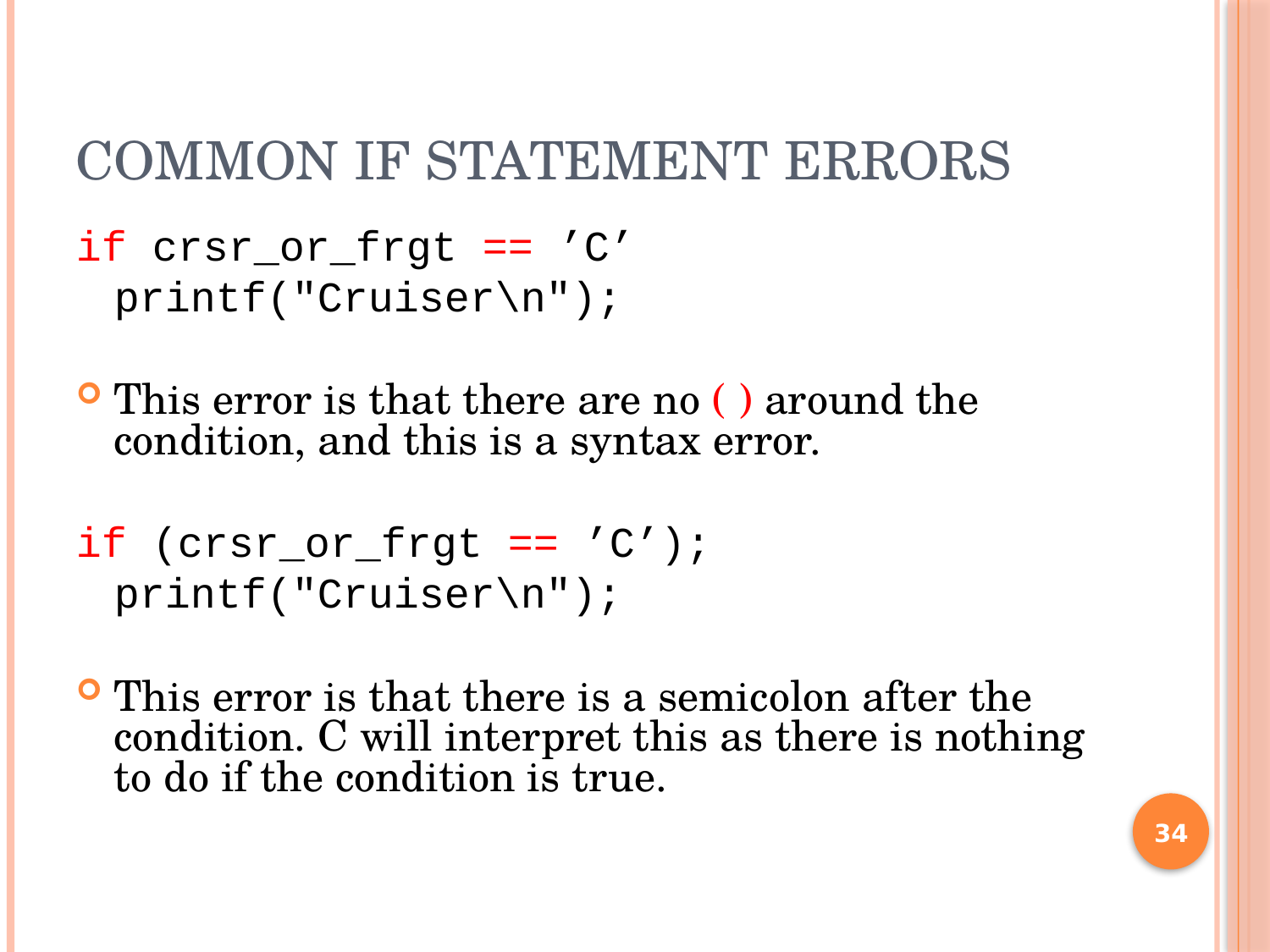

# Common if statement errors
if crsr_or_frgt == ’C’
	printf("Cruiser\n");

This error is that there are no ( ) around the condition, and this is a syntax error.

if (crsr_or_frgt == ’C’);
	printf("Cruiser\n");

This error is that there is a semicolon after the condition. C will interpret this as there is nothing to do if the condition is true.
34